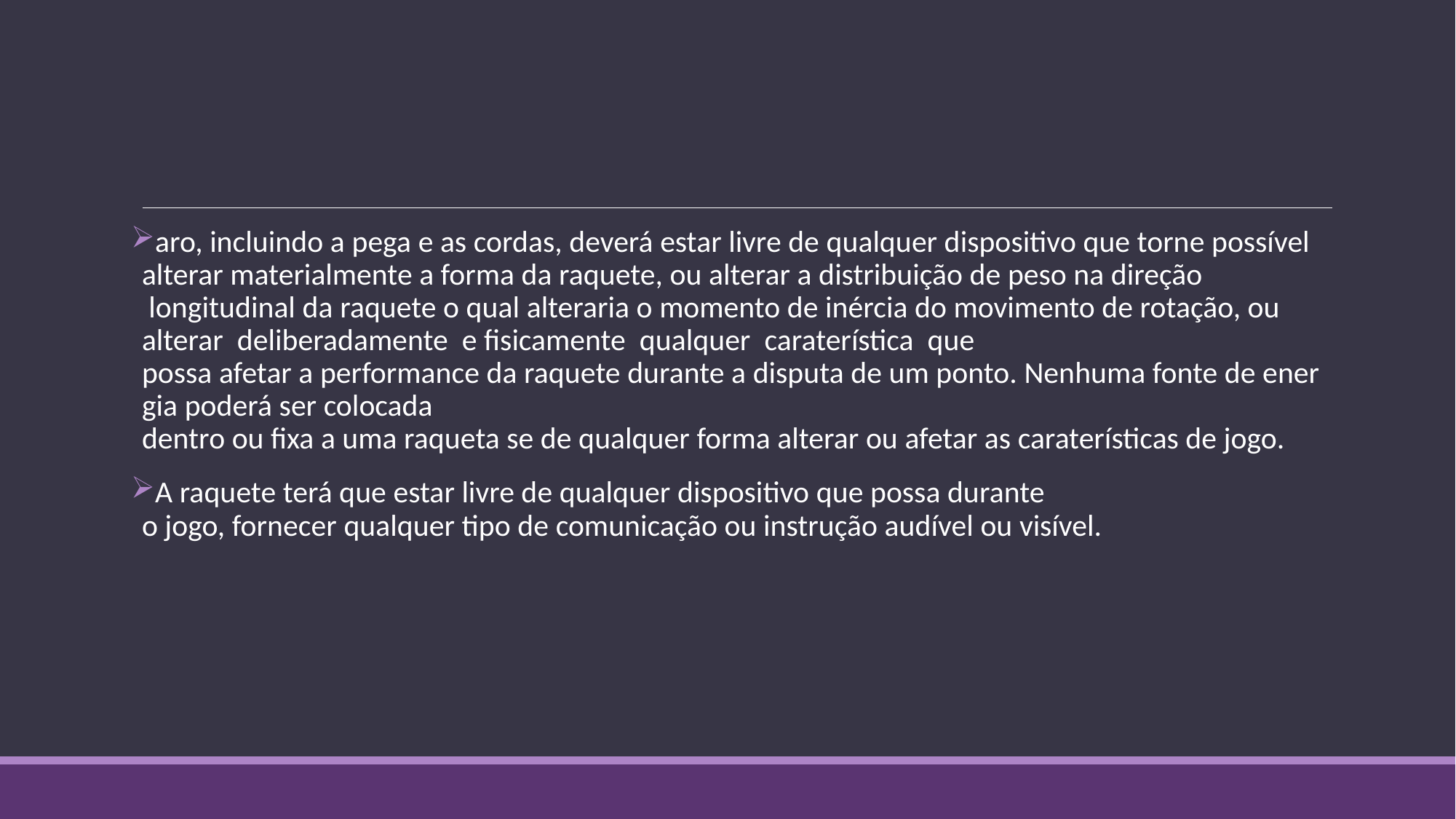

#
aro, incluindo a pega e as cordas, deverá estar livre de qualquer dispositivo que torne possível  alterar materialmente a forma da raquete, ou alterar a distribuição de peso na direção                  longitudinal da raquete o qual alteraria o momento de inércia do movimento de rotação, ou       alterar  deliberadamente  e fisicamente  qualquer  caraterística  que  possa afetar a performance da raquete durante a disputa de um ponto. Nenhuma fonte de energia poderá ser colocada        dentro ou fixa a uma raqueta se de qualquer forma alterar ou afetar as caraterísticas de jogo.
A raquete terá que estar livre de qualquer dispositivo que possa durante o jogo, fornecer qualquer tipo de comunicação ou instrução audível ou visível.